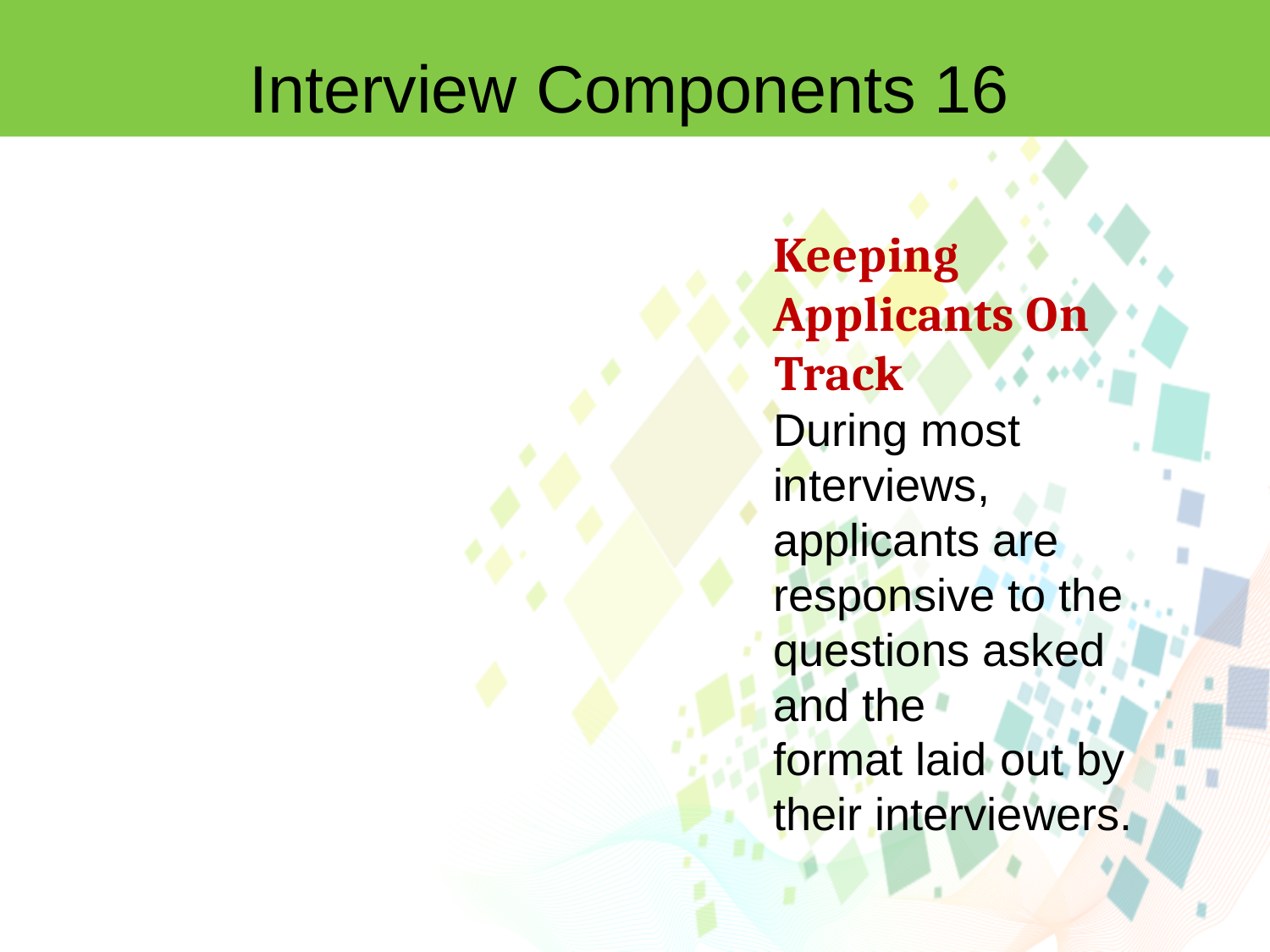

Interview Components 16
Keeping Applicants On Track
During most interviews, applicants are responsive to the questions asked and the
format laid out by their interviewers.